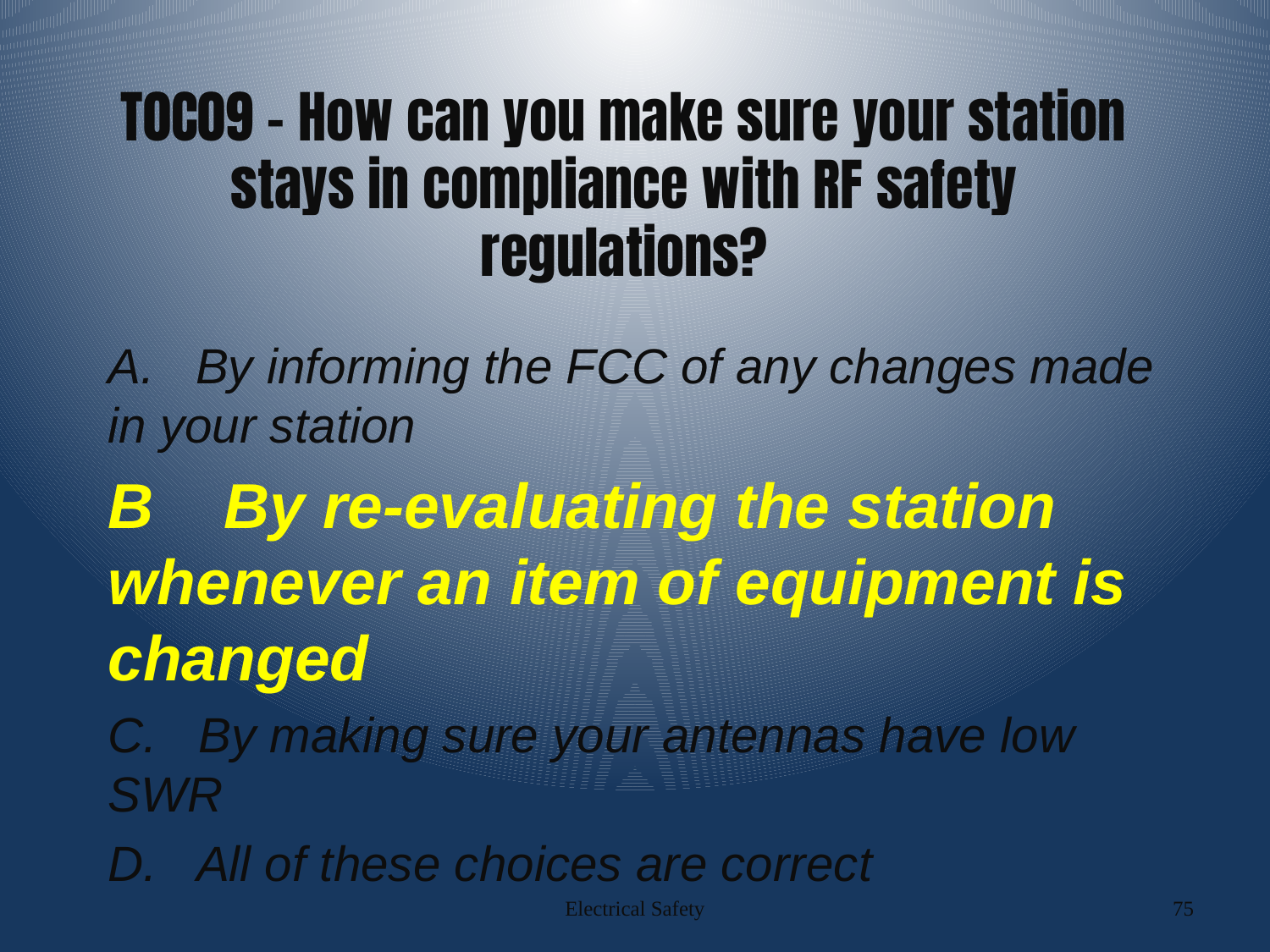

# T0C09 - How can you make sure your station stays in compliance with RF safety regulations?
A.   By informing the FCC of any changes made in your station
B    By re-evaluating the station whenever an item of equipment is changed
C.   By making sure your antennas have low SWR
D.   All of these choices are correct
Electrical Safety
75